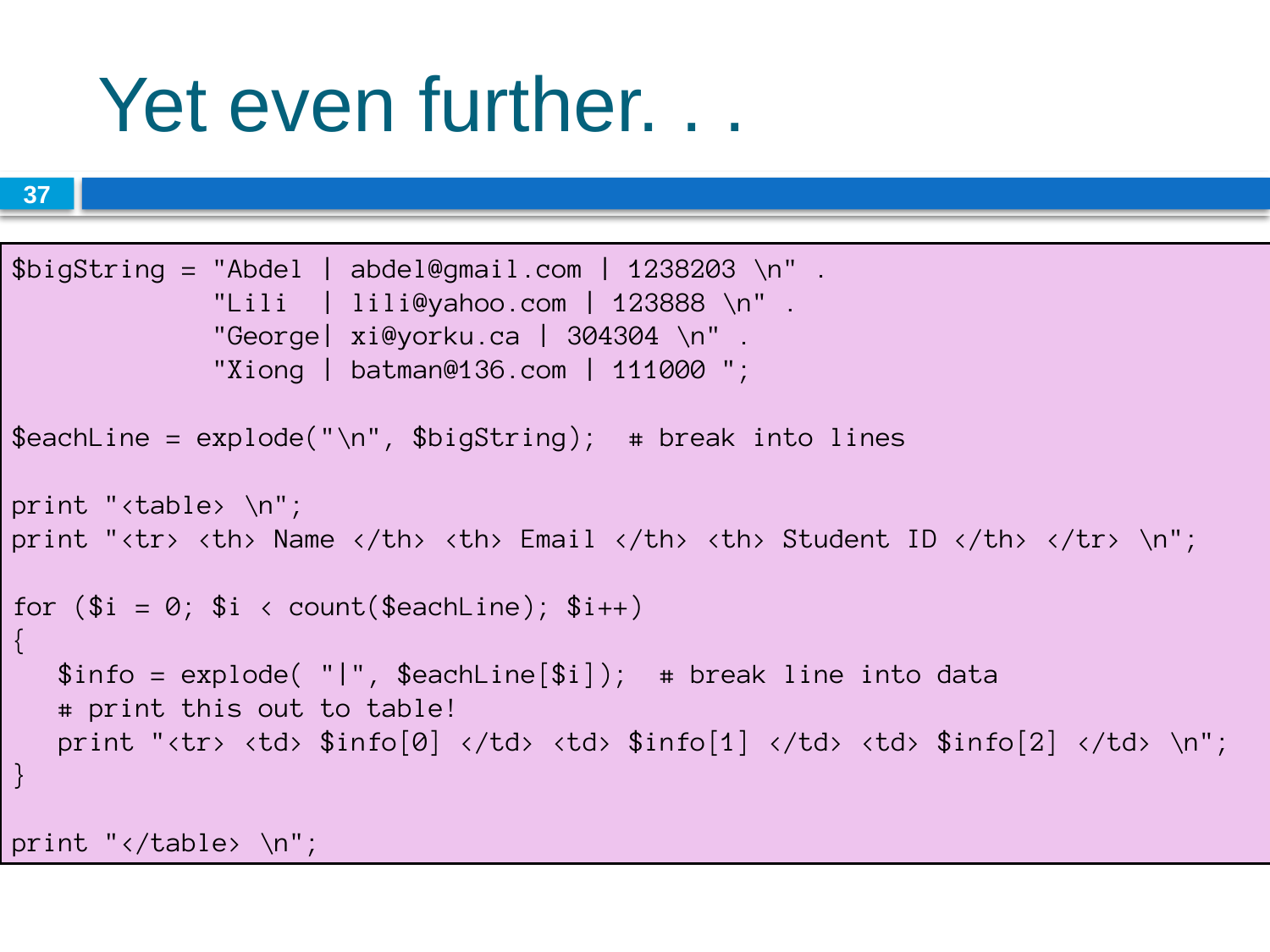

# Yet even further. . .
37
$bigString = "Abdel | abdel@gmail.com | 1238203 \n" .
             "Lili  | lili@yahoo.com | 123888 \n" .
             "George| xi@yorku.ca | 304304 \n" .
             "Xiong | batman@136.com | 111000 ";

$eachLine = explode("\n", $bigString);  # break into lines

print "<table> \n";
print "<tr> <th> Name </th> <th> Email </th> <th> Student ID </th> </tr> \n";

for ($i = 0; $i < count($eachLine); $i++)
{
   $info = explode( "|", $eachLine[$i]);  # break line into data
   # print this out to table!
   print "<tr> <td> $info[0] </td> <td> $info[1] </td> <td> $info[2] </td> \n";
}

print "</table> \n";